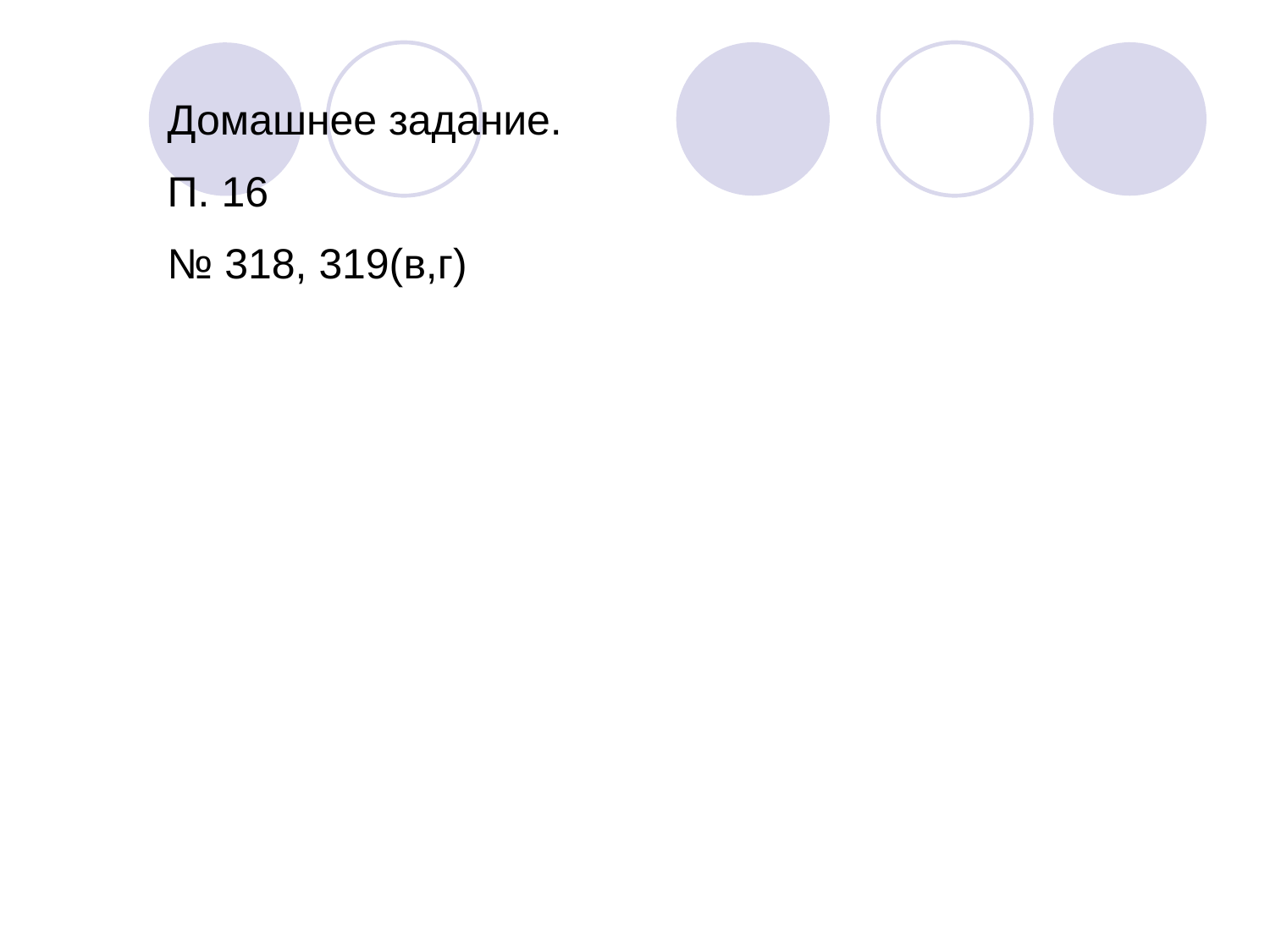

Домашнее задание.
П. 16
№ 318, 319(в,г)